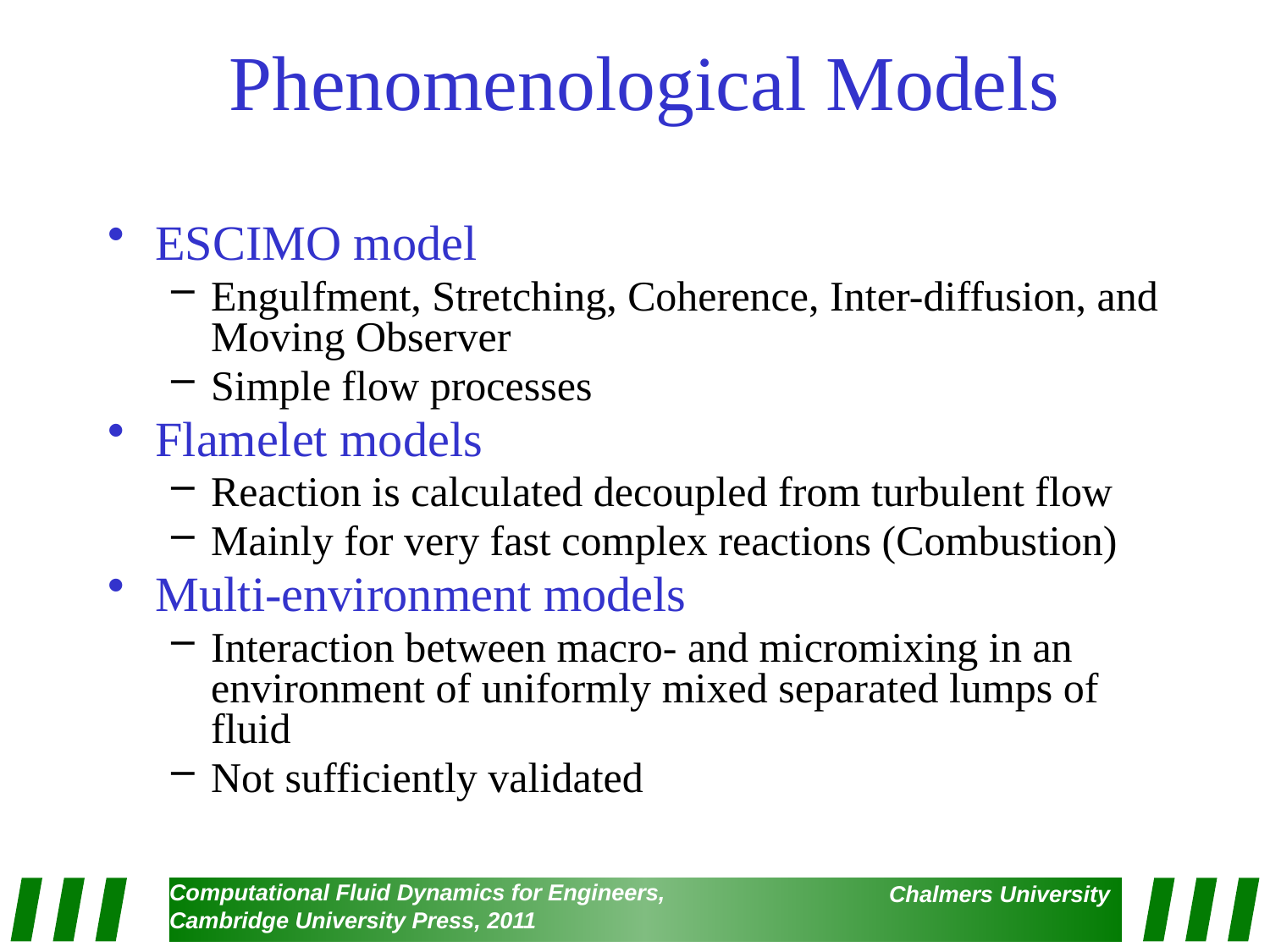

# Phenomenological Models
ESCIMO model
Engulfment, Stretching, Coherence, Inter-diffusion, and Moving Observer
Simple flow processes
Flamelet models
Reaction is calculated decoupled from turbulent flow
Mainly for very fast complex reactions (Combustion)
Multi-environment models
Interaction between macro- and micromixing in an environment of uniformly mixed separated lumps of fluid
Not sufficiently validated